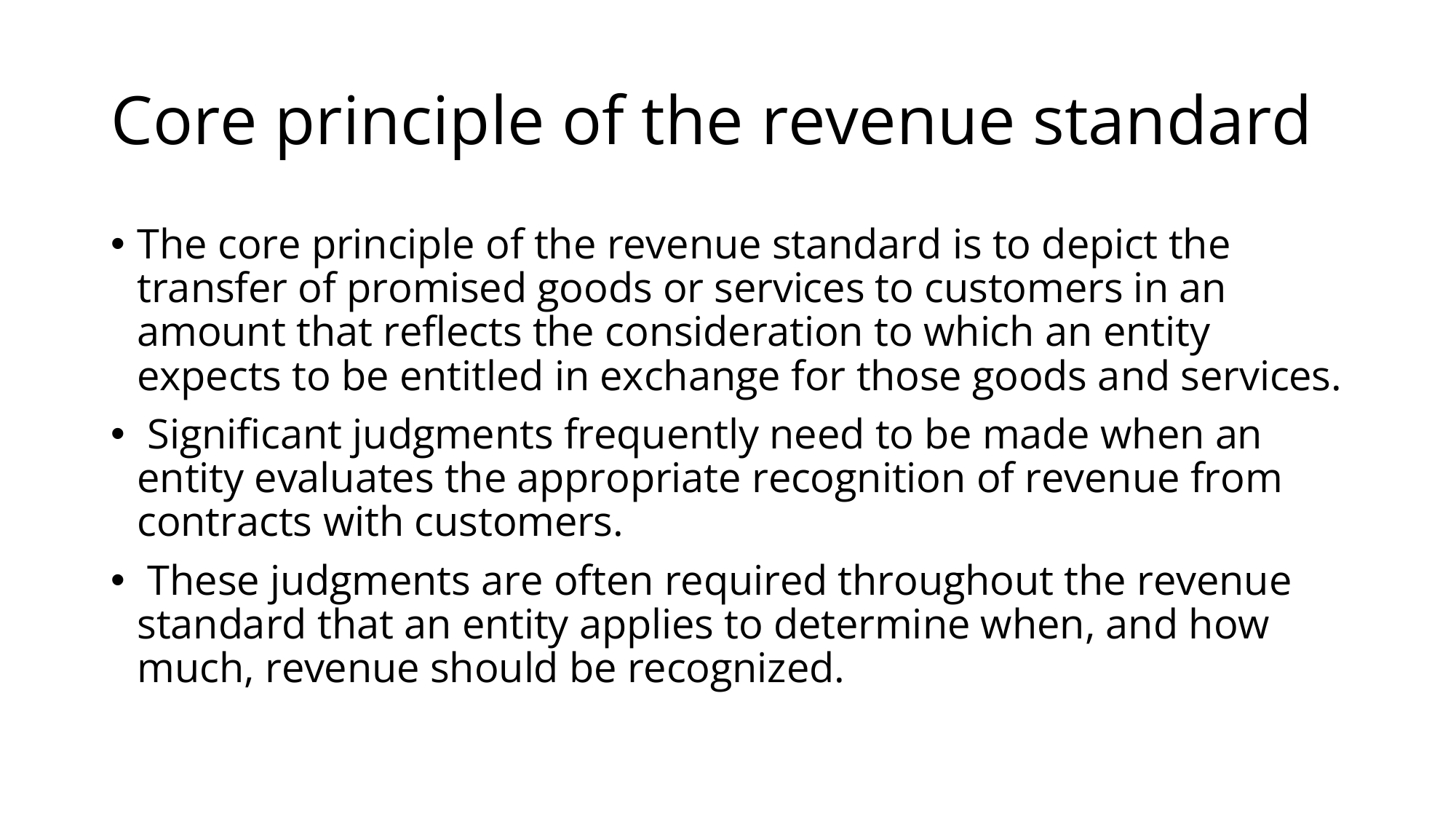

# Core principle of the revenue standard
The core principle of the revenue standard is to depict the transfer of promised goods or services to customers in an amount that reflects the consideration to which an entity expects to be entitled in exchange for those goods and services.
 Significant judgments frequently need to be made when an entity evaluates the appropriate recognition of revenue from contracts with customers.
 These judgments are often required throughout the revenue standard that an entity applies to determine when, and how much, revenue should be recognized.